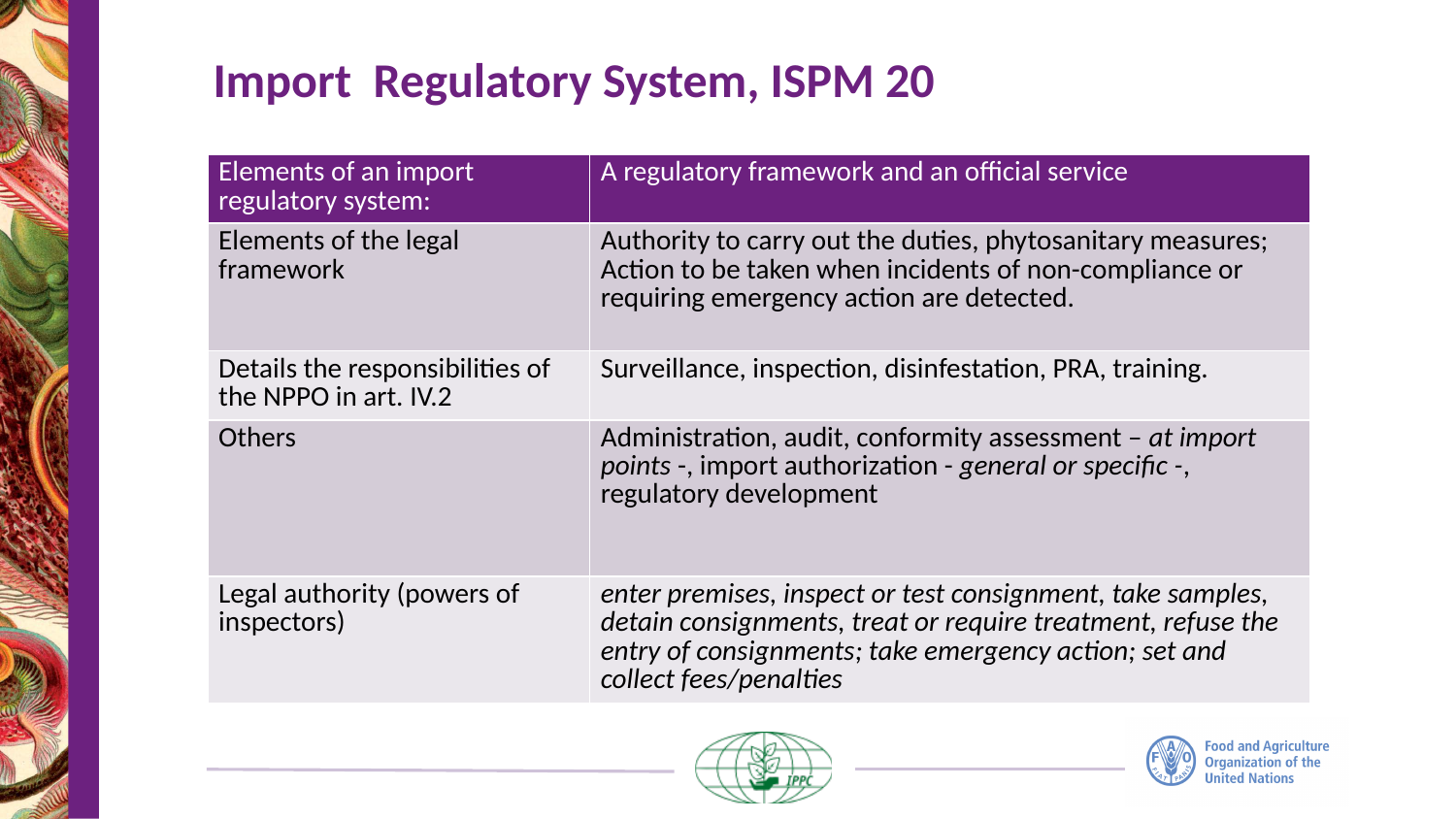

# Import  Regulatory System, ISPM 20
| Elements of an import regulatory system: | A regulatory framework and an official service |
| --- | --- |
| Elements of the legal framework | Authority to carry out the duties, phytosanitary measures; Action to be taken when incidents of non-compliance or requiring emergency action are detected. |
| Details the responsibilities of the NPPO in art. IV.2 | Surveillance, inspection, disinfestation, PRA, training. |
| Others | Administration, audit, conformity assessment – at import points -, import authorization - general or specific -, regulatory development |
| Legal authority (powers of inspectors) | enter premises, inspect or test consignment, take samples, detain consignments, treat or require treatment, refuse the entry of consignments; take emergency action; set and collect fees/penalties |